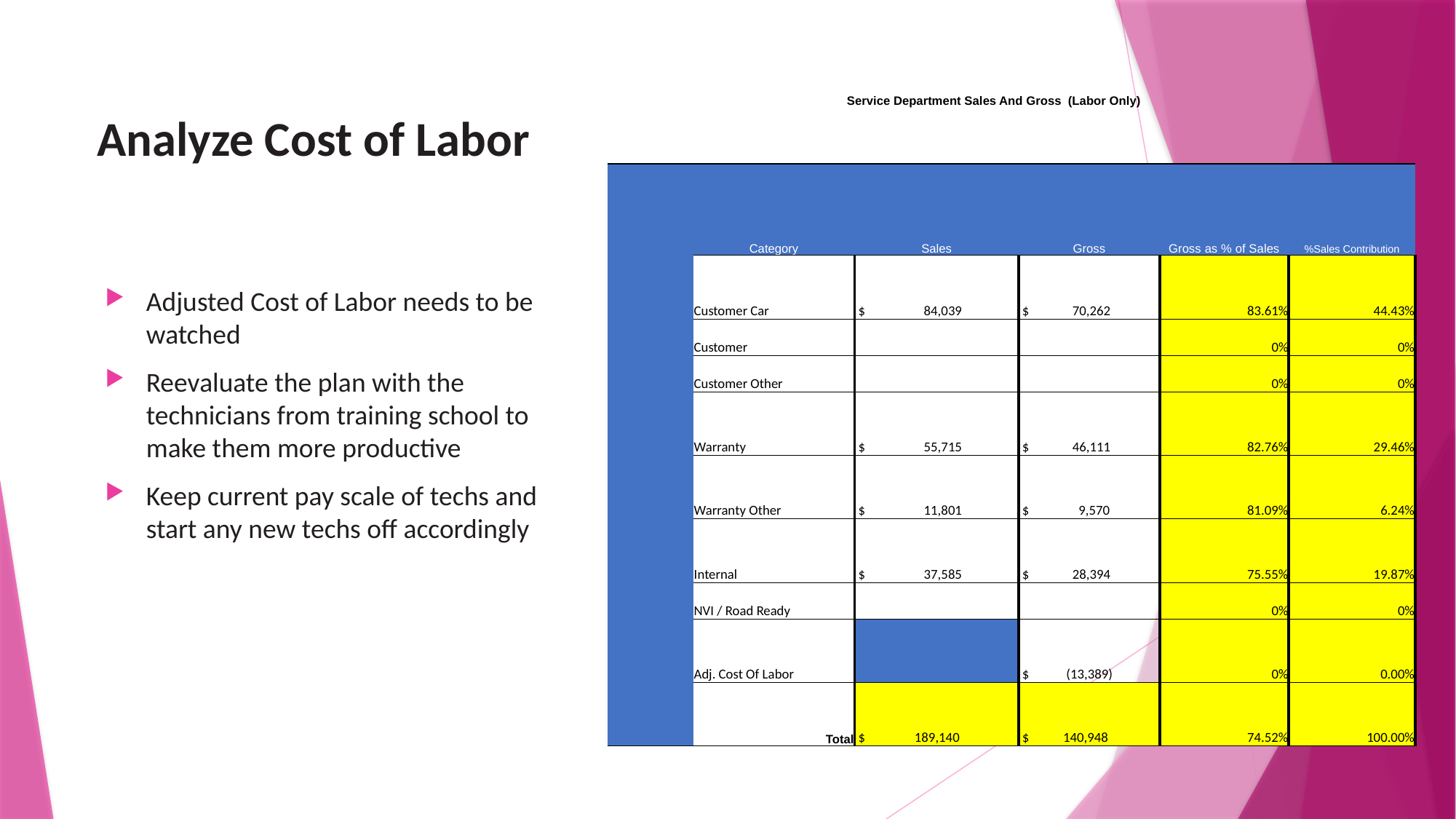

# Analyze Cost of Labor
| Service Department Sales And Gross (Labor Only) |  |  |  |  |  |
| --- | --- | --- | --- | --- | --- |
|  |  |  |  |  |  |
|  | Category | Sales | Gross | Gross as % of Sales | %Sales Contribution |
|  | Customer Car | $ 84,039 | $ 70,262 | 83.61% | 44.43% |
|  | Customer |  |  | 0% | 0% |
|  | Customer Other |  |  | 0% | 0% |
|  | Warranty | $ 55,715 | $ 46,111 | 82.76% | 29.46% |
|  | Warranty Other | $ 11,801 | $ 9,570 | 81.09% | 6.24% |
|  | Internal | $ 37,585 | $ 28,394 | 75.55% | 19.87% |
|  | NVI / Road Ready |  |  | 0% | 0% |
|  | Adj. Cost Of Labor |  | $ (13,389) | 0% | 0.00% |
|  | Total | $ 189,140 | $ 140,948 | 74.52% | 100.00% |

Adjusted Cost of Labor needs to be watched
Reevaluate the plan with the technicians from training school to make them more productive
Keep current pay scale of techs and start any new techs off accordingly